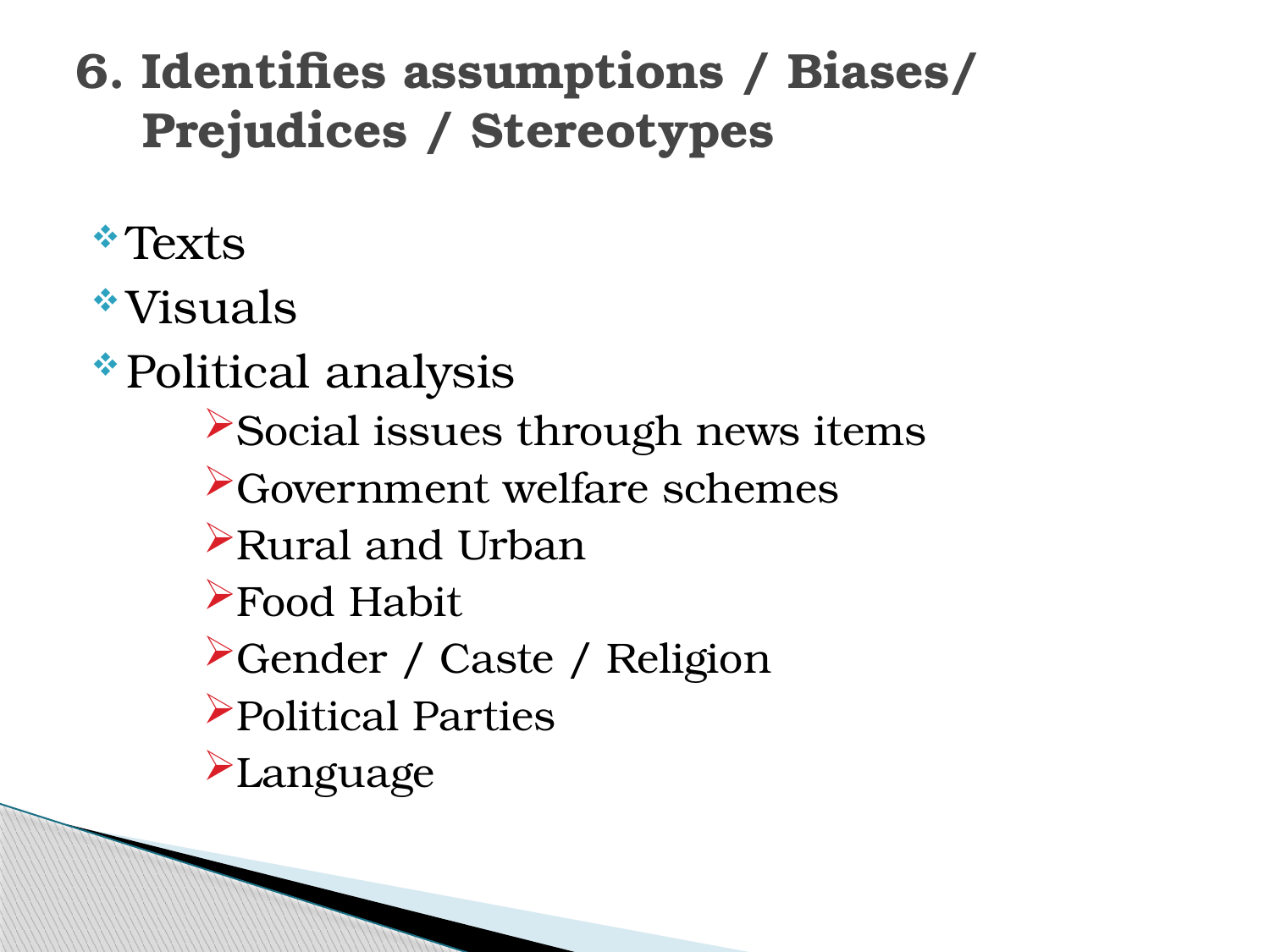

# 6. Identifies assumptions / Biases/ Prejudices / Stereotypes
Texts
Visuals
Political analysis
Social issues through news items
Government welfare schemes
Rural and Urban
Food Habit
Gender / Caste / Religion
Political Parties
Language